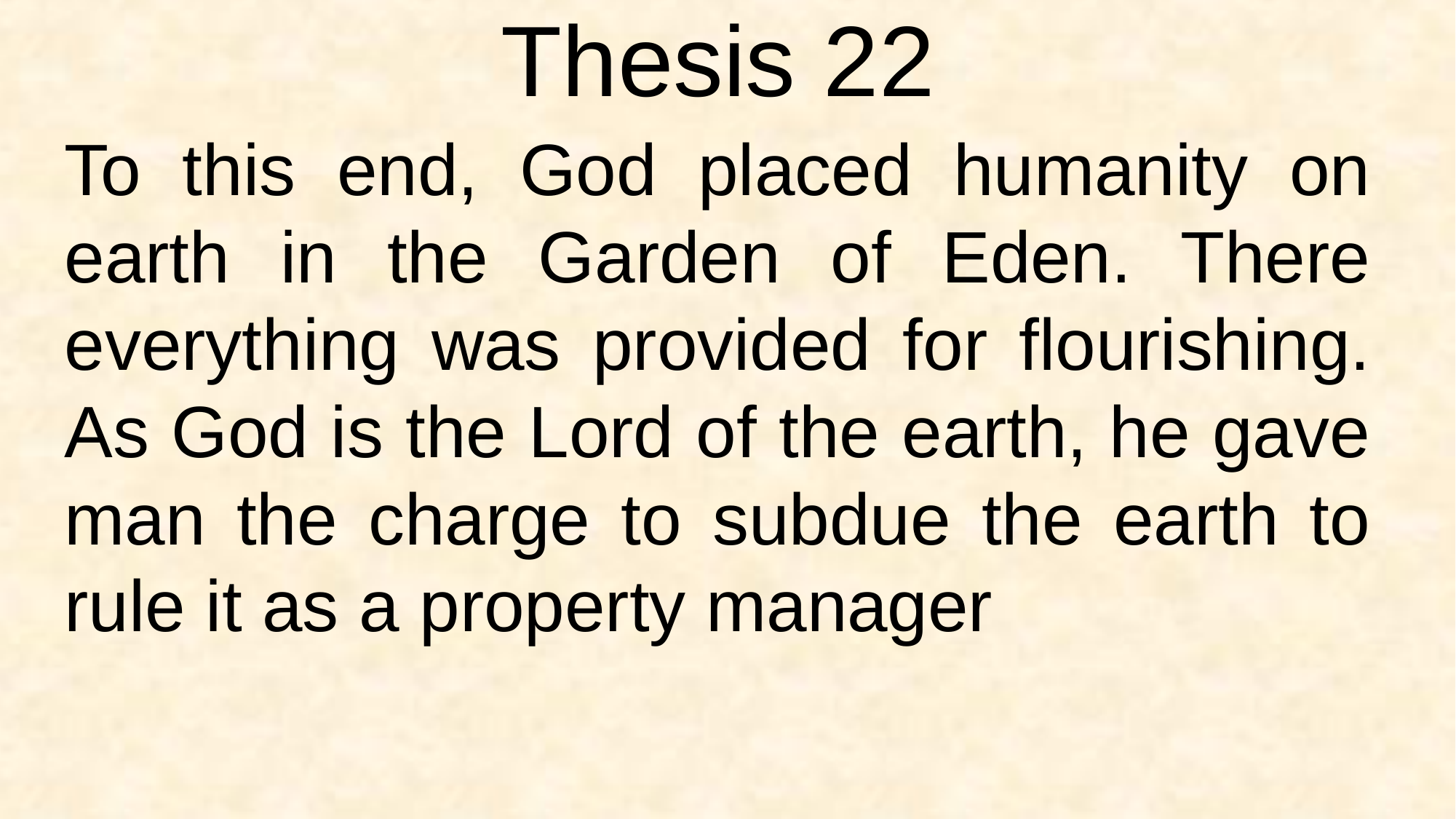

Thesis 22
To this end, God placed humanity on earth in the Garden of Eden. There everything was provided for flourishing. As God is the Lord of the earth, he gave man the charge to subdue the earth to rule it as a property manager